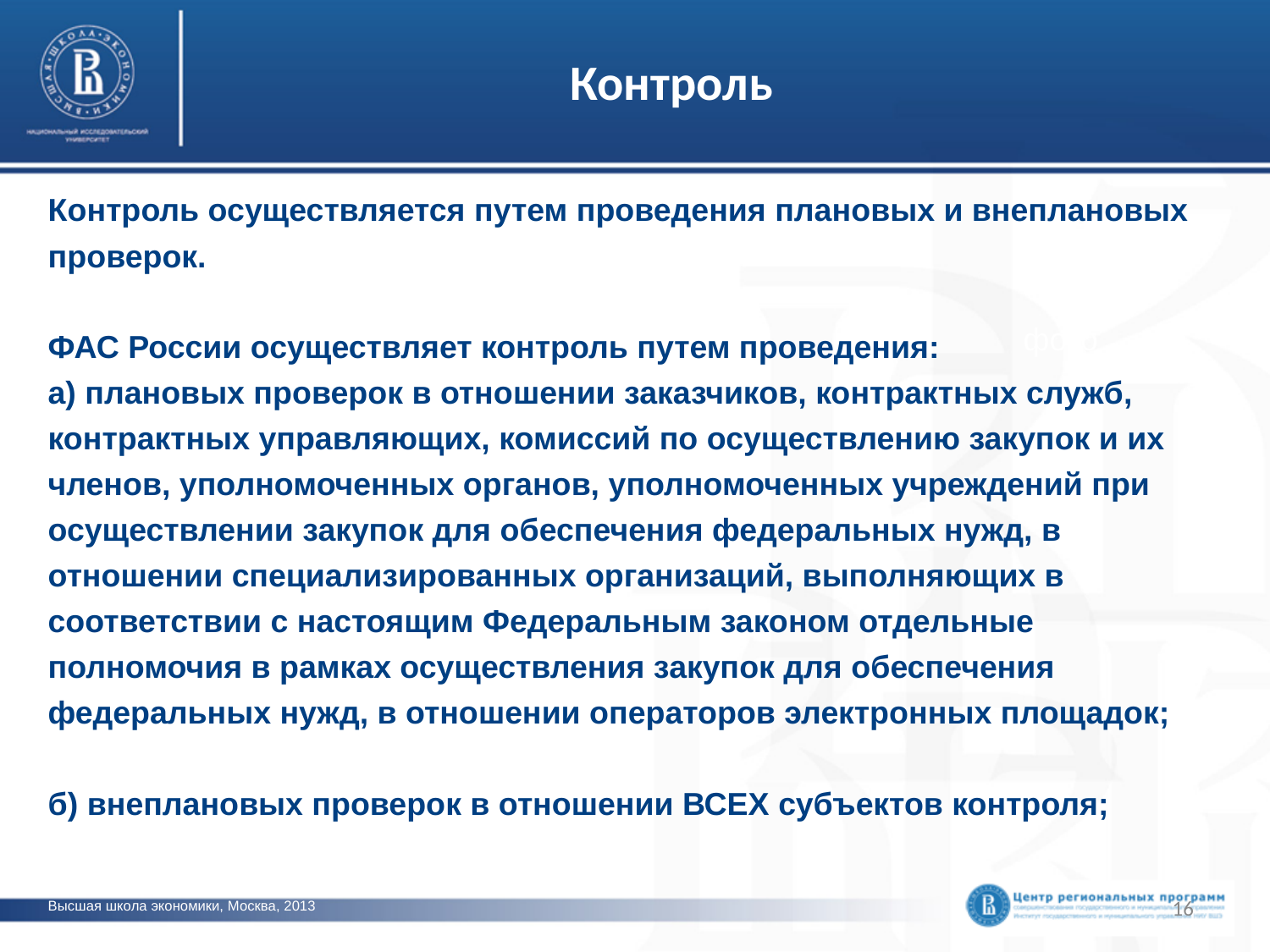

# Контроль

Контроль осуществляется путем проведения плановых и внеплановых проверок.

ФАС России осуществляет контроль путем проведения:
а) плановых проверок в отношении заказчиков, контрактных служб, контрактных управляющих, комиссий по осуществлению закупок и их членов, уполномоченных органов, уполномоченных учреждений при осуществлении закупок для обеспечения федеральных нужд, в отношении специализированных организаций, выполняющих в соответствии с настоящим Федеральным законом отдельные полномочия в рамках осуществления закупок для обеспечения федеральных нужд, в отношении операторов электронных площадок;

б) внеплановых проверок в отношении ВСЕХ субъектов контроля;

фото
16
Высшая школа экономики, Москва, 2013